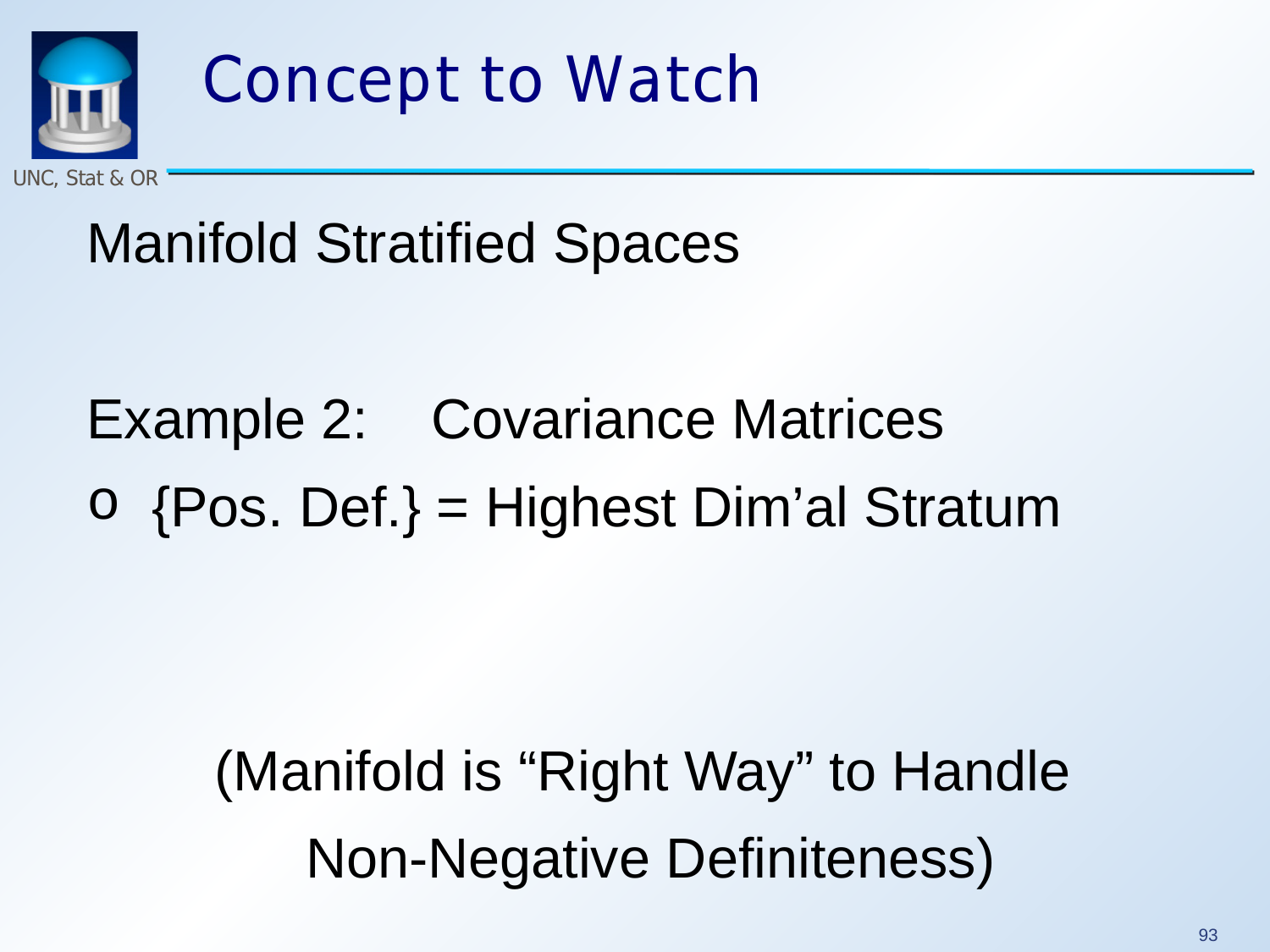

# Concept to Watch
Manifold Stratified Spaces

Example 2:    Covariance Matrices
  {Pos. Def.} = Highest Dim’al Stratum

(Manifold is “Right Way” to Handle
Non-Negative Definiteness)